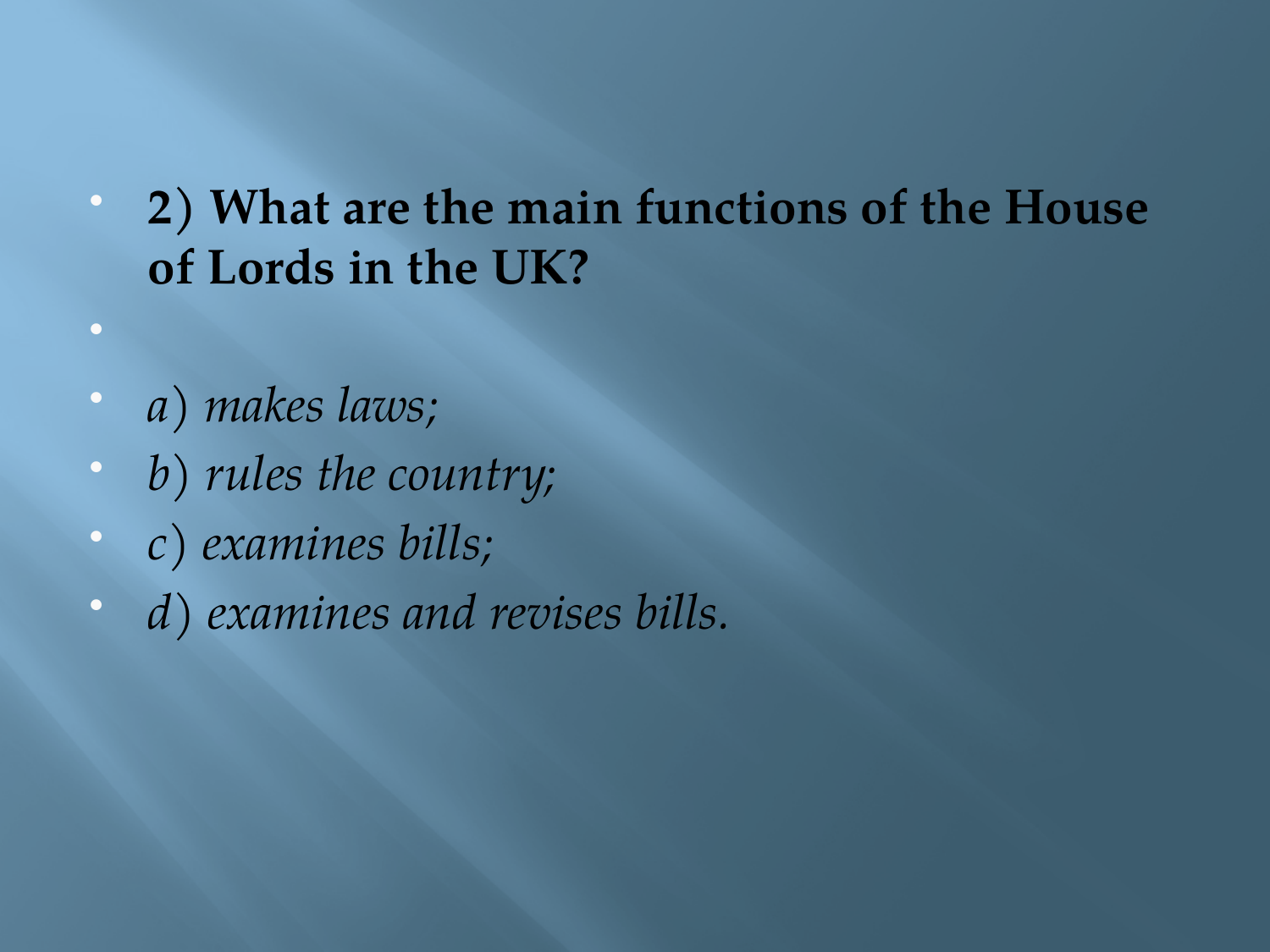

# 2) What are the main functions of the House of Lords in the UK?

a) makes laws;
b) rules the country;
c) examines bills;
d) examines and revises bills.